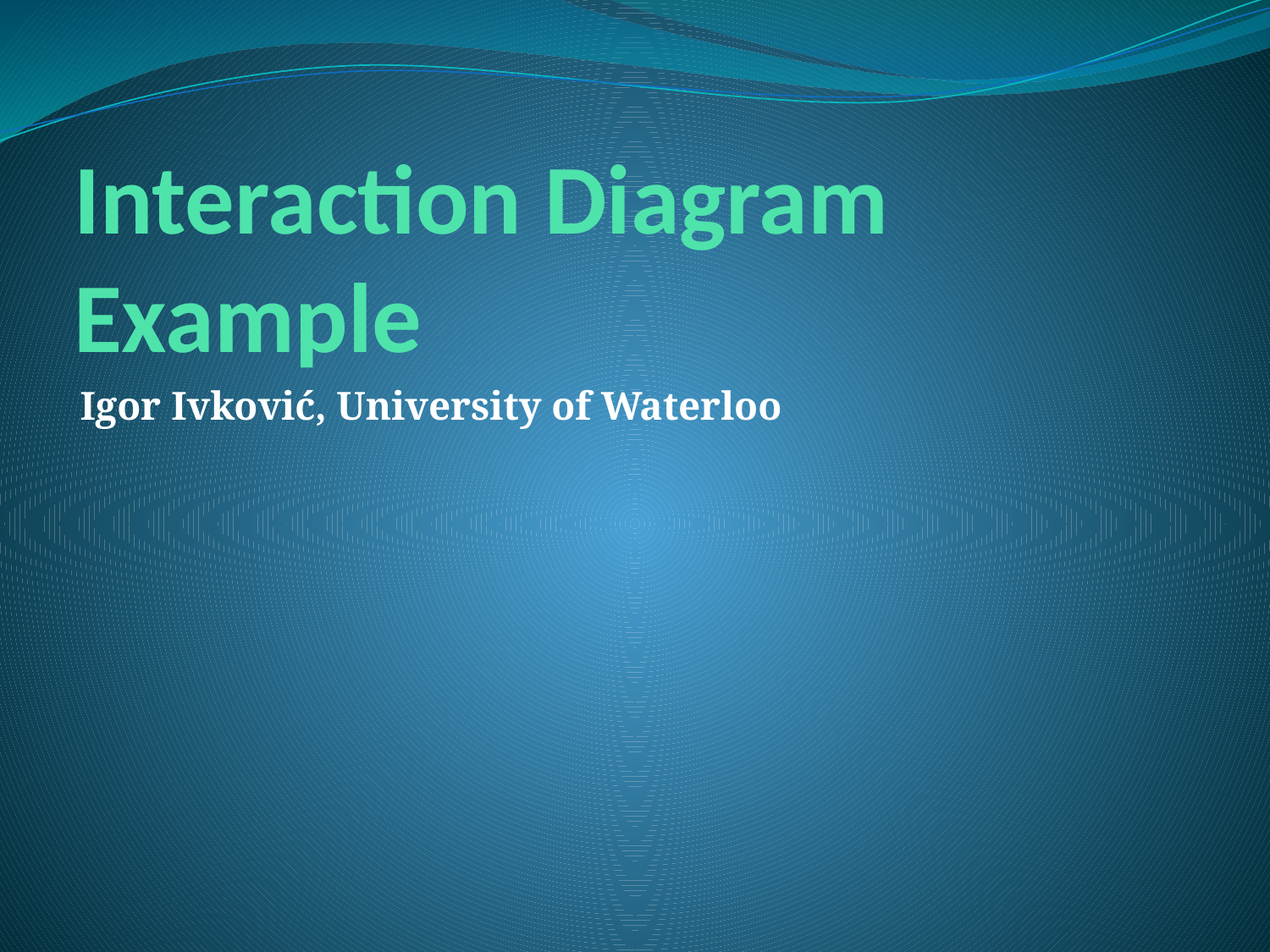

# Interaction Diagram Example
Igor Ivković, University of Waterloo